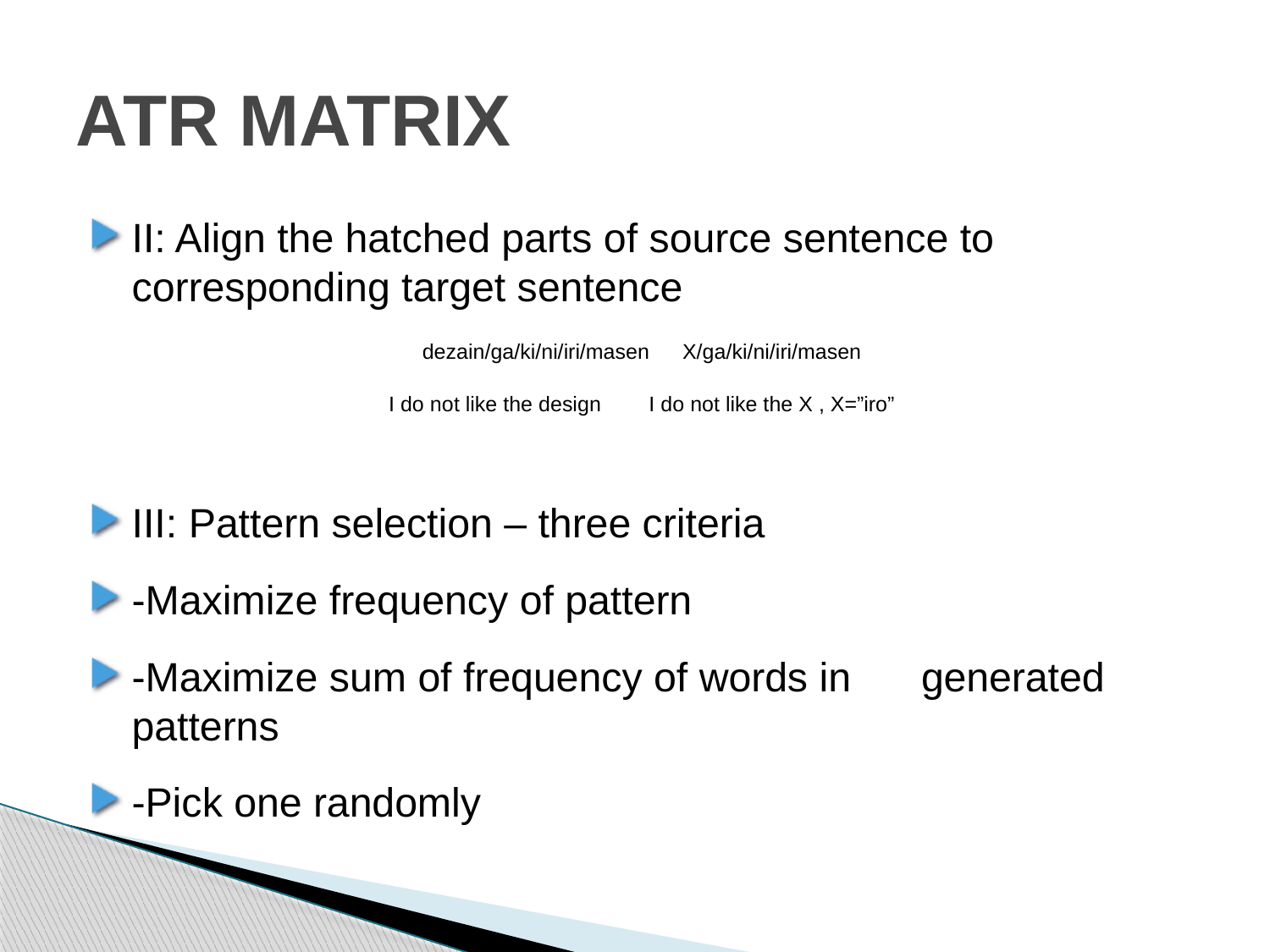

# ATR MATRIX
II: Align the hatched parts of source sentence to corresponding target sentence
dezain/ga/ki/ni/iri/masen 				X/ga/ki/ni/iri/masen
I do not like the design					I do not like the X , X=”iro”

III: Pattern selection – three criteria
-Maximize frequency of pattern
-Maximize sum of frequency of words in  	 generated patterns
-Pick one randomly